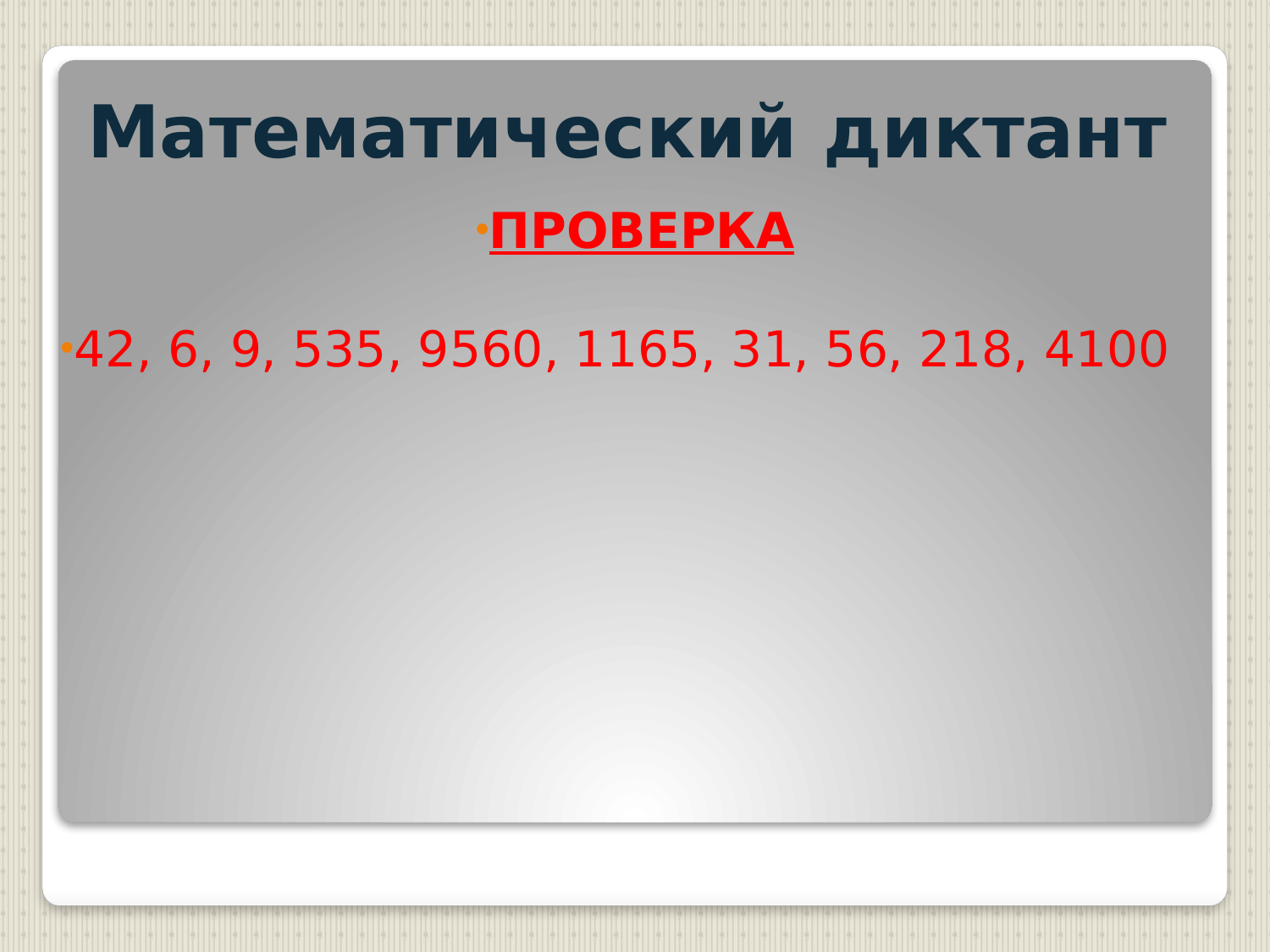

# Математический диктант
ПРОВЕРКА

42, 6, 9, 535, 9560, 1165, 31, 56, 218, 4100